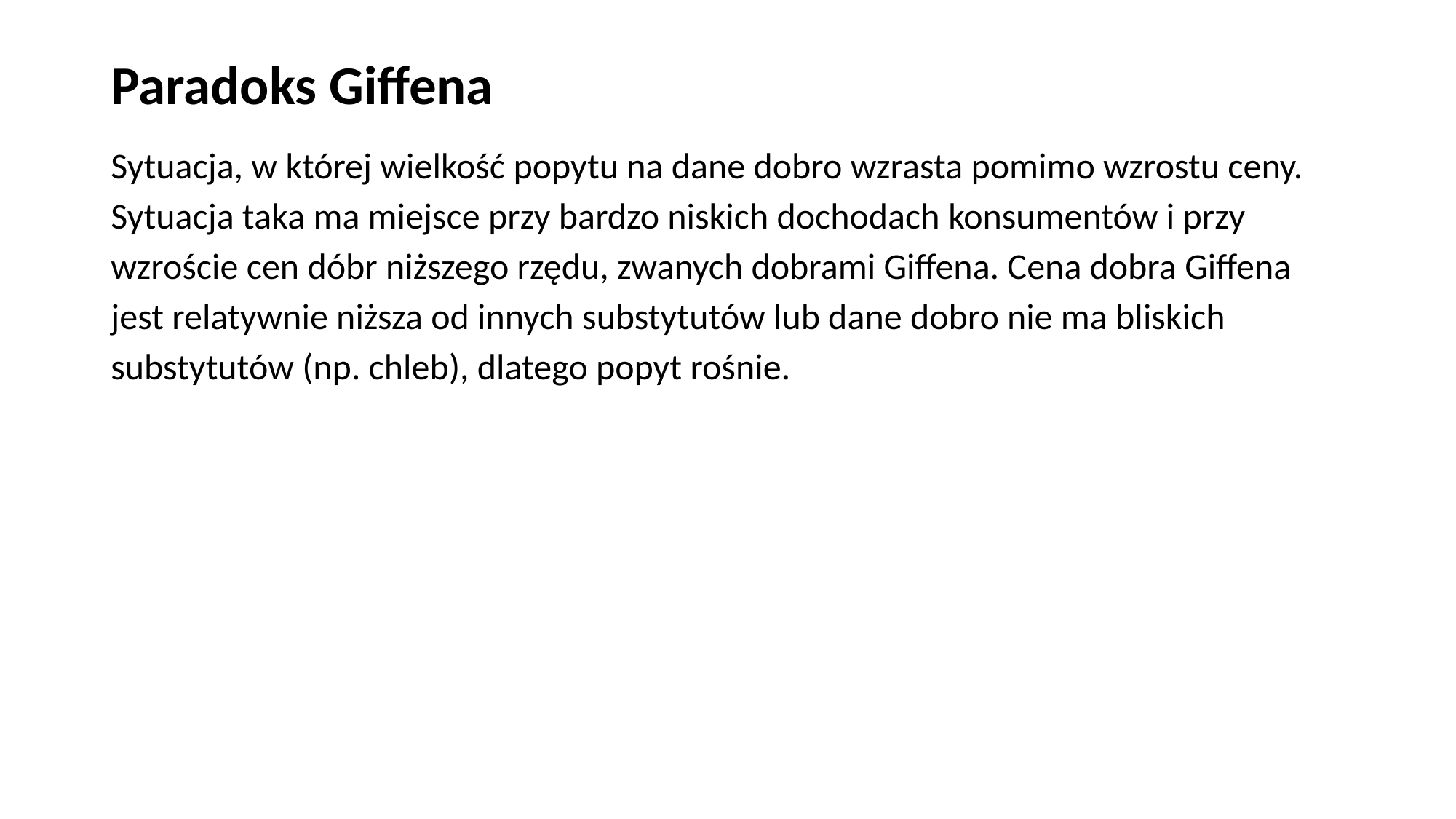

# Paradoks Giffena
Sytuacja, w której wielkość popytu na dane dobro wzrasta pomimo wzrostu ceny. Sytuacja taka ma miejsce przy bardzo niskich dochodach konsumentów i przy wzroście cen dóbr niższego rzędu, zwanych dobrami Giffena. Cena dobra Giffena jest relatywnie niższa od innych substytutów lub dane dobro nie ma bliskich substytutów (np. chleb), dlatego popyt rośnie.